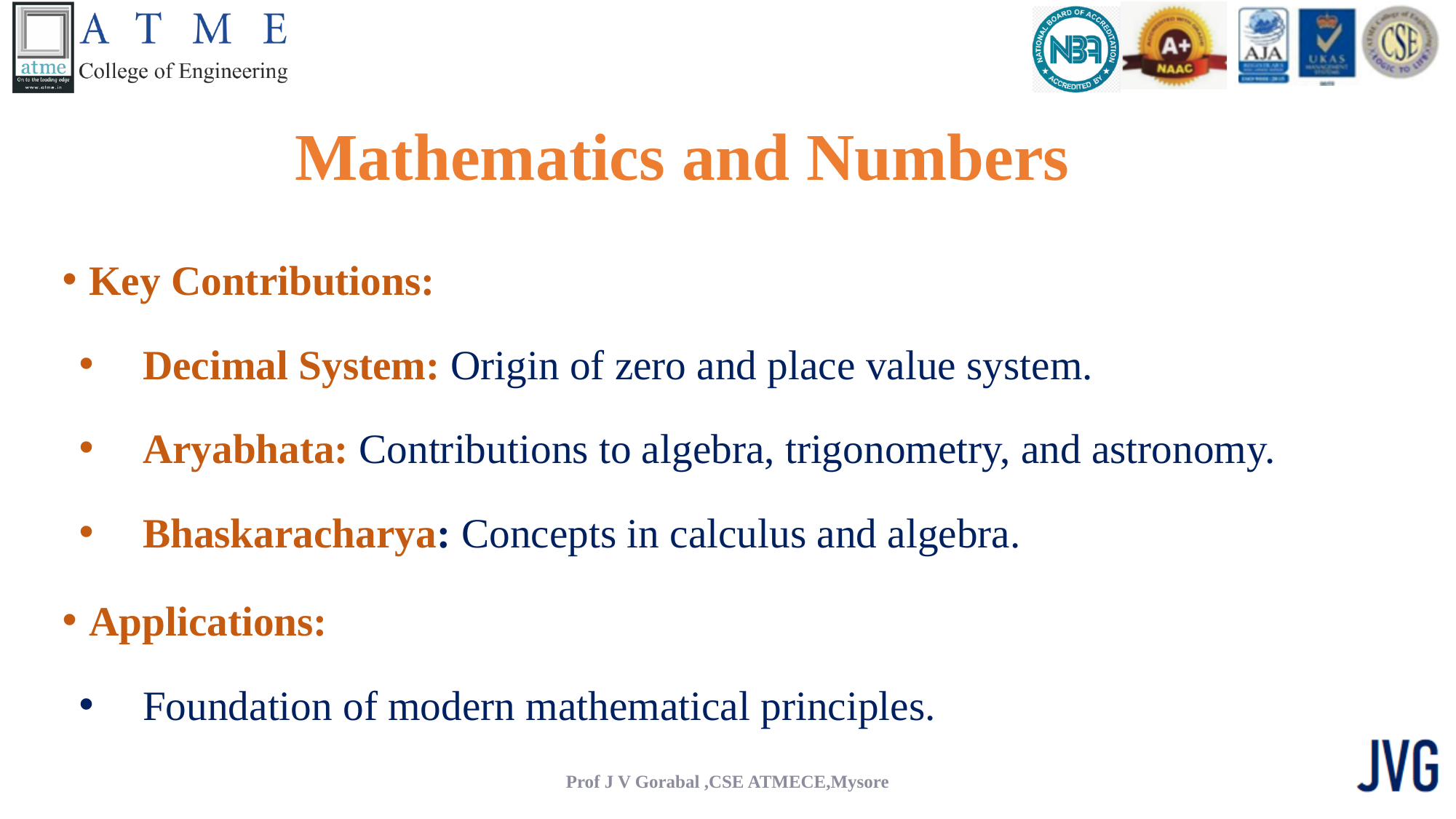

# Mathematics and Numbers
Key Contributions:
Decimal System: Origin of zero and place value system.
Aryabhata: Contributions to algebra, trigonometry, and astronomy.
Bhaskaracharya: Concepts in calculus and algebra.
Applications:
Foundation of modern mathematical principles.

Prof J V Gorabal ,CSE ATMECE,Mysore